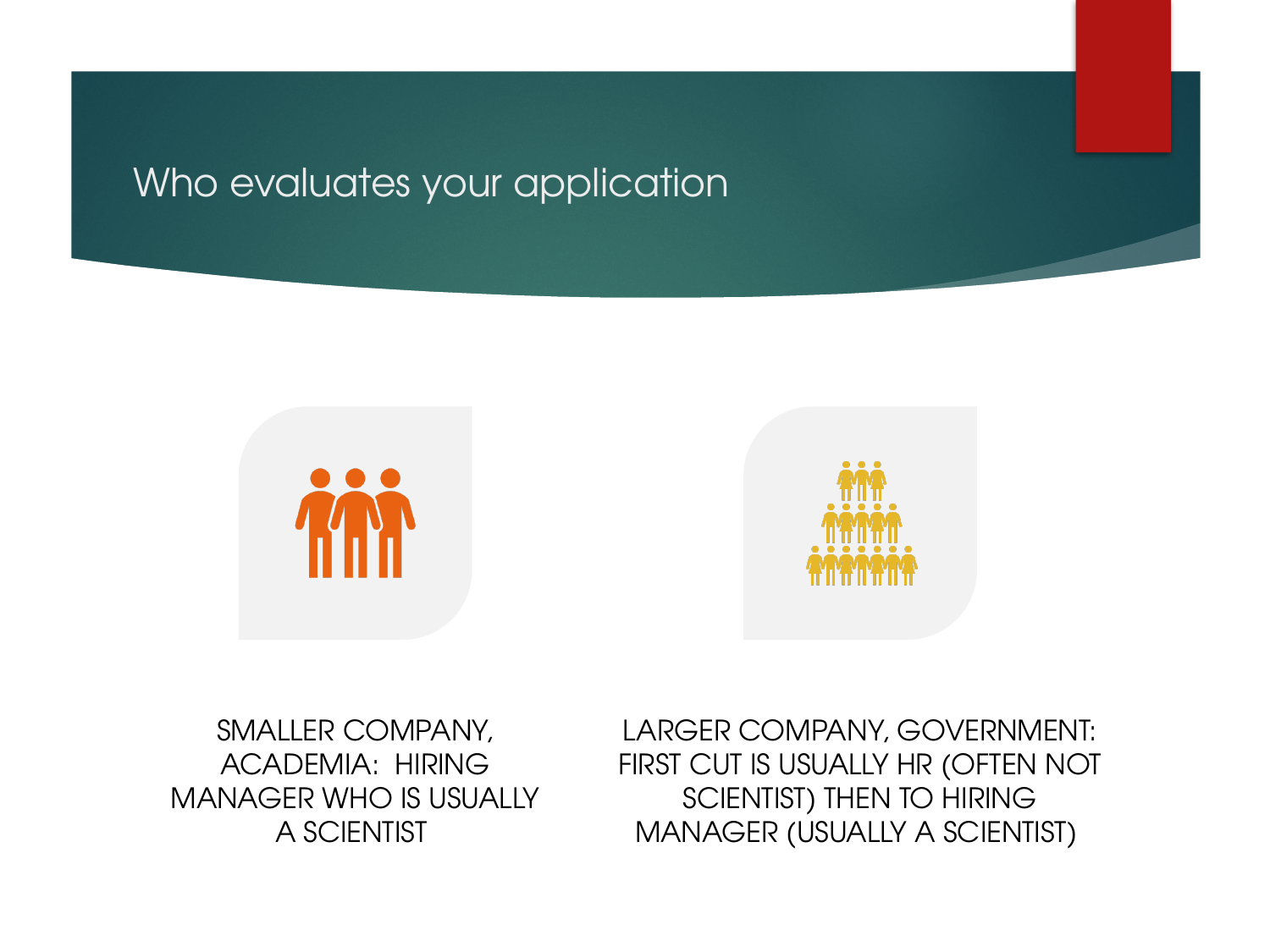

# Who evaluates your application

SMALLER COMPANY, ACADEMIA:  HIRING MANAGER WHO IS USUALLY A SCIENTIST

LARGER COMPANY, GOVERNMENT: FIRST CUT IS USUALLY HR (OFTEN NOT SCIENTIST) THEN TO HIRING MANAGER (USUALLY A SCIENTIST)